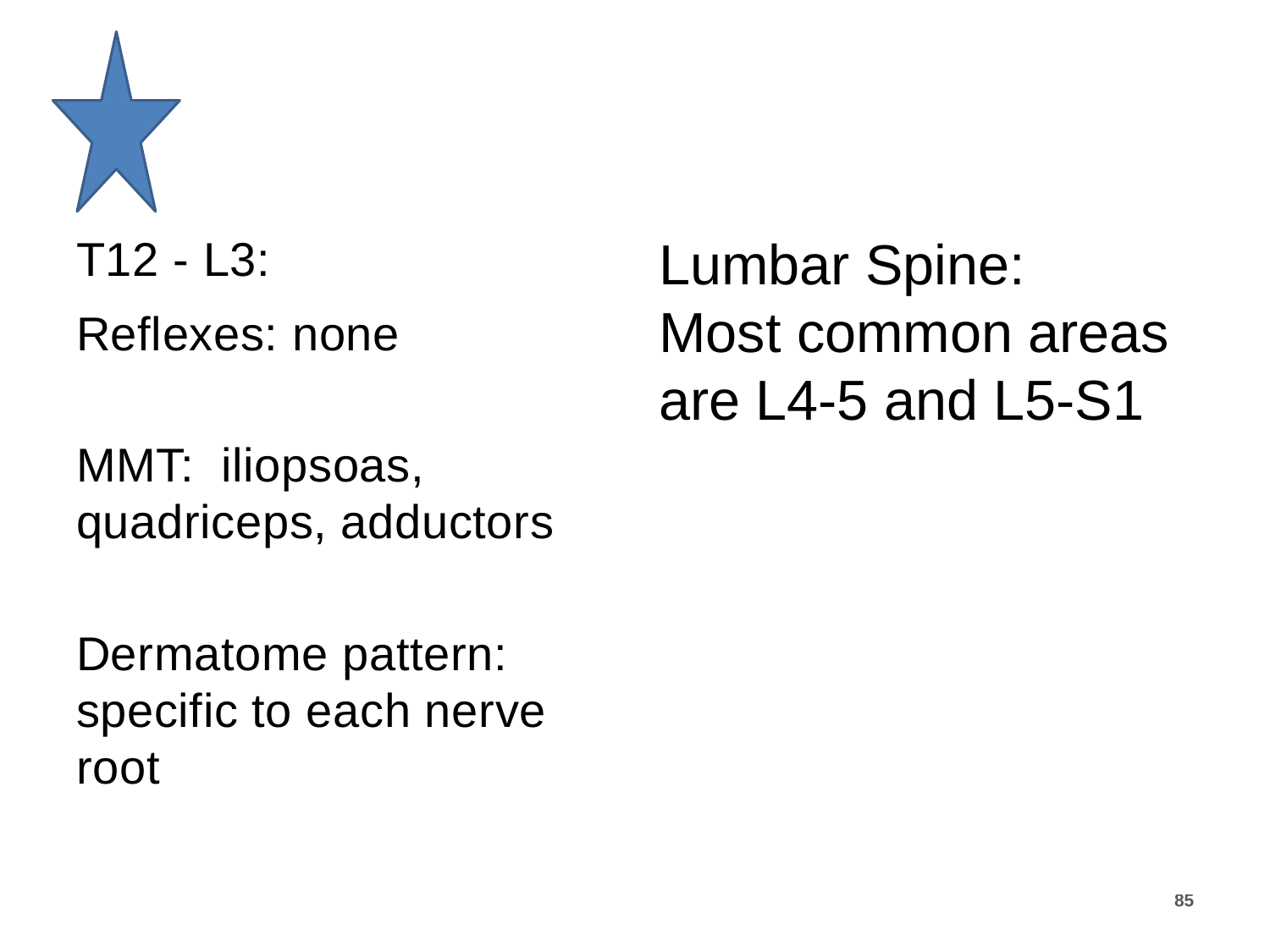

#
T12 - L3:
Reflexes: none
MMT:  iliopsoas, quadriceps, adductors
Dermatome pattern: specific to each nerve root
Lumbar Spine:
Most common areas are L4-5 and L5-S1

85